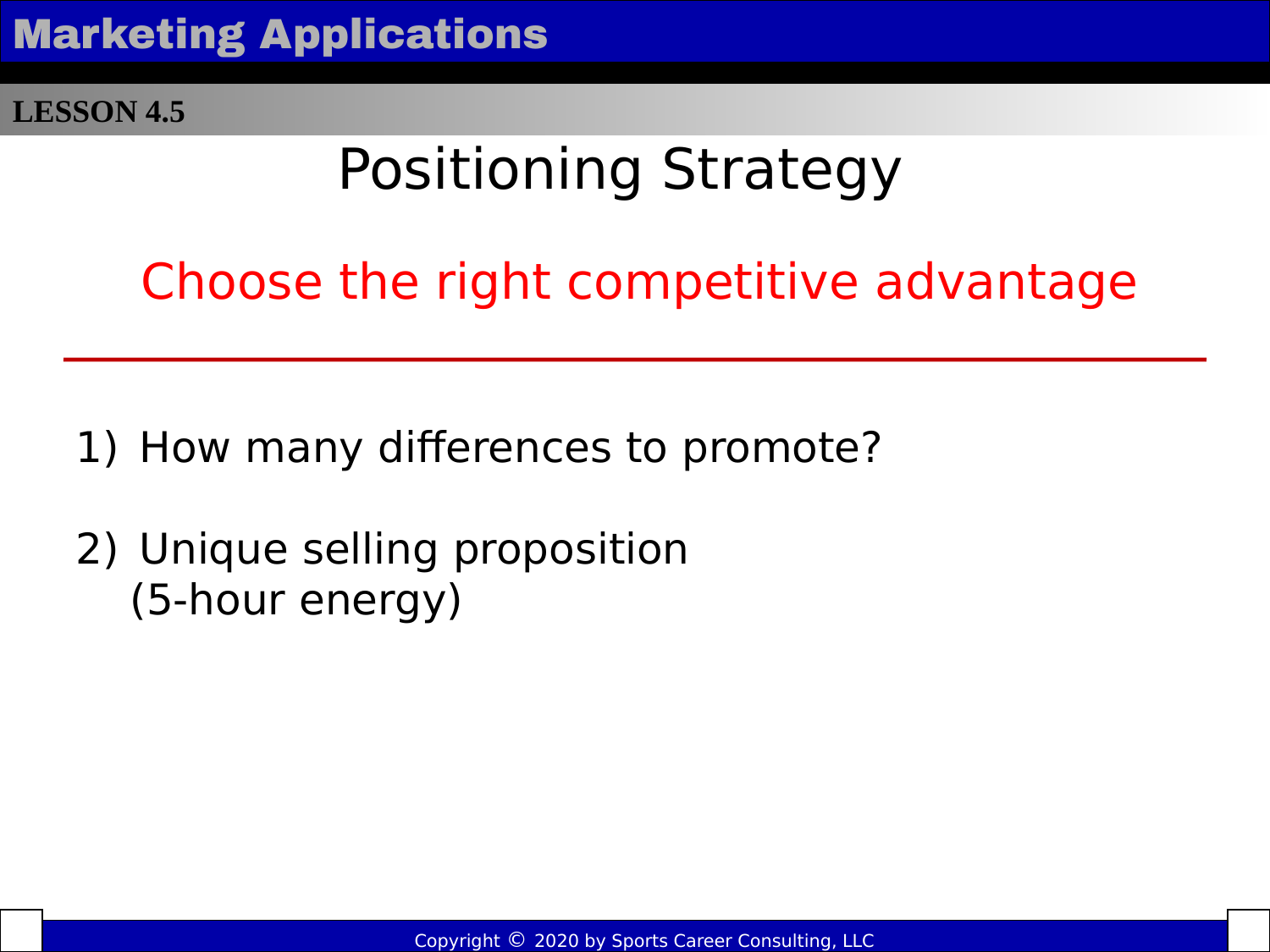

Marketing Applications
LESSON 4.5
 Positioning Strategy
Choose the right competitive advantage

How many differences to promote?

Unique selling proposition
    (5-hour energy)
Copyright © 2020 by Sports Career Consulting, LLC